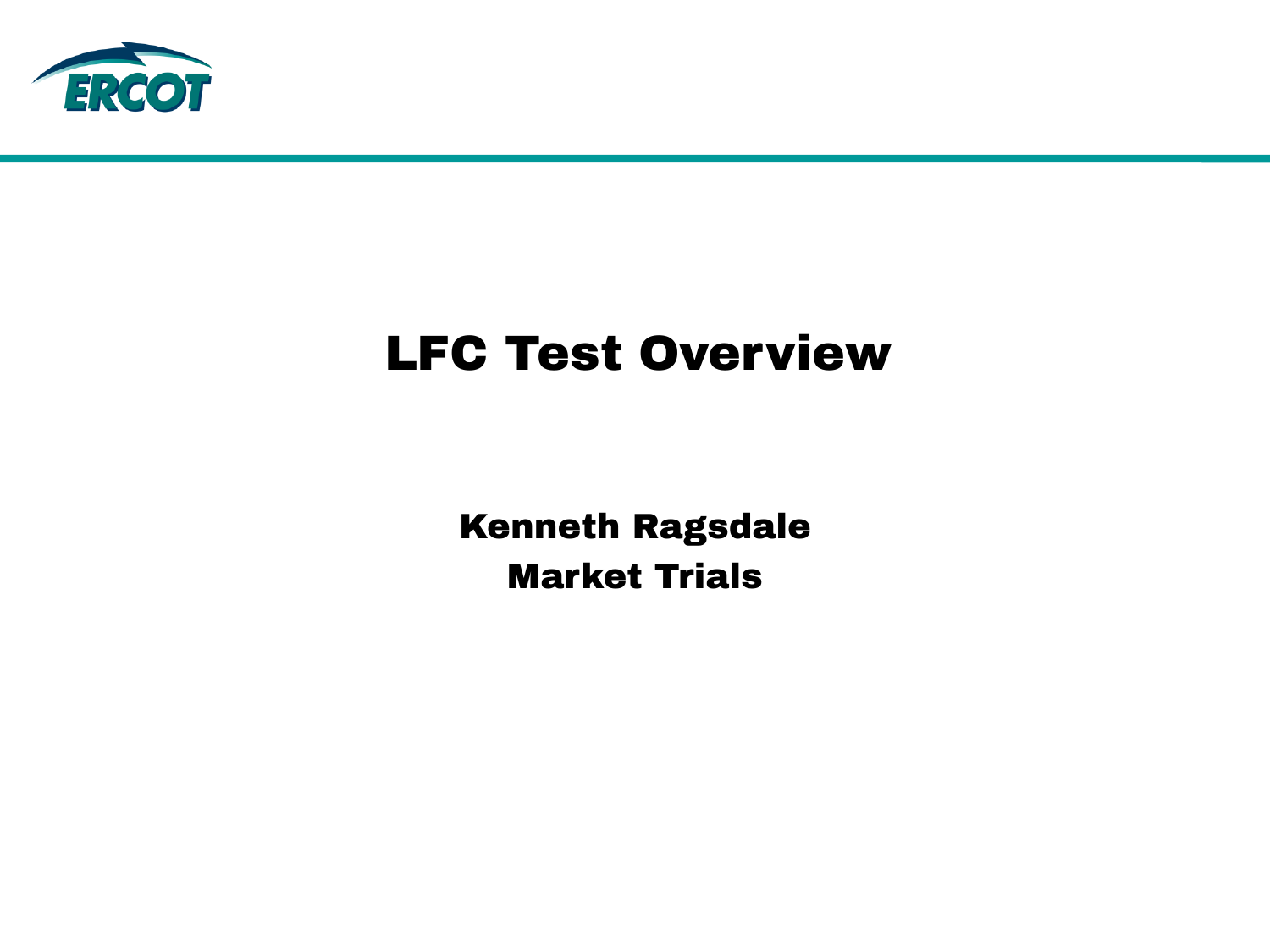

# LFC Test Overview
Kenneth Ragsdale
Market Trials